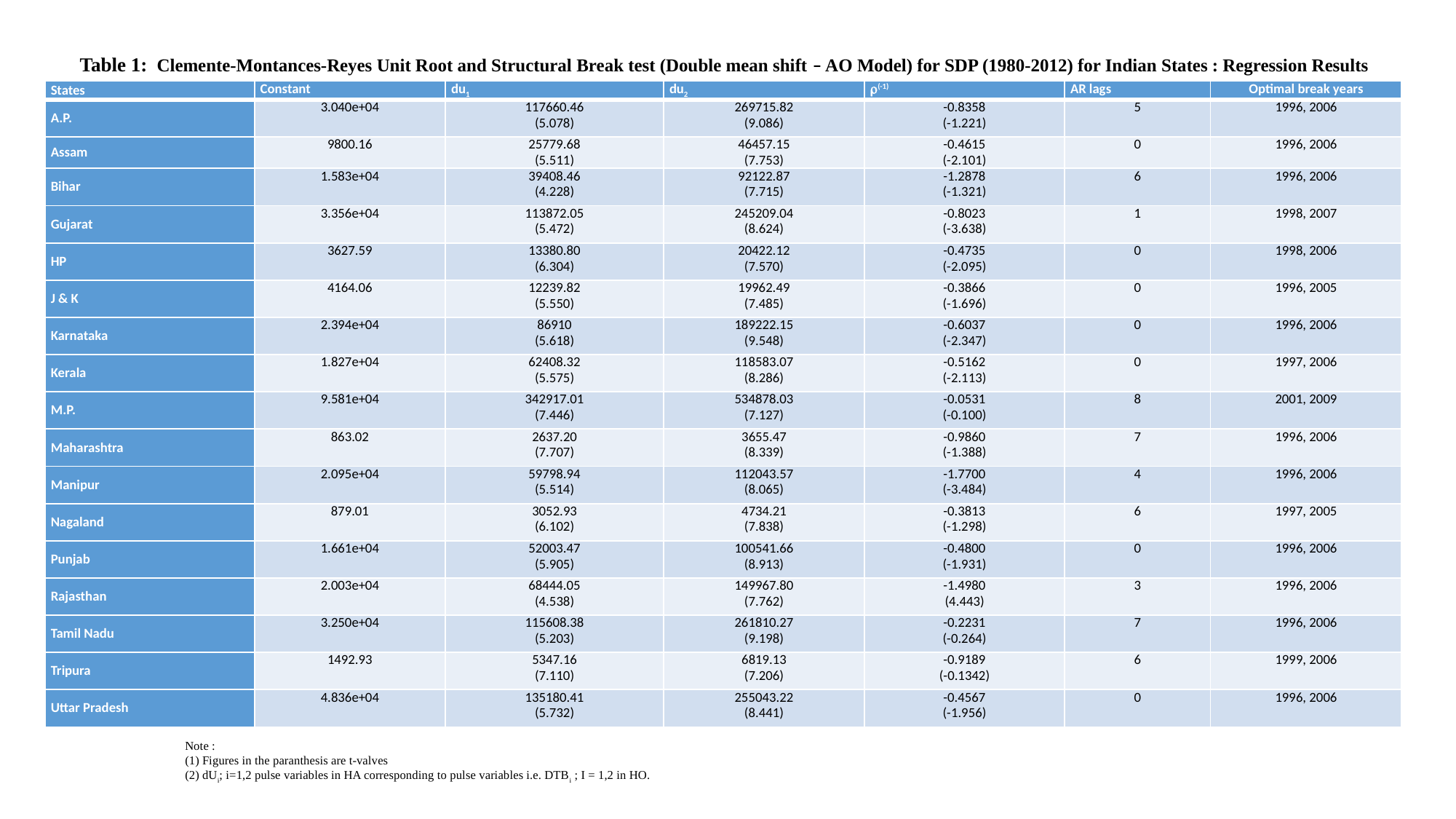

Table 1:  Clemente-Montances-Reyes Unit Root and Structural Break test (Double mean shift – AO Model) for SDP (1980-2012) for Indian States : Regression Results
| States | Constant | du1 | du2 | ρ(-1) | AR lags | Optimal break years |
| --- | --- | --- | --- | --- | --- | --- |
| A.P. | 3.040e+04 | 117660.46 (5.078) | 269715.82 (9.086) | -0.8358 (-1.221) | 5 | 1996, 2006 |
| Assam | 9800.16 | 25779.68 (5.511) | 46457.15 (7.753) | -0.4615 (-2.101) | 0 | 1996, 2006 |
| Bihar | 1.583e+04 | 39408.46 (4.228) | 92122.87 (7.715) | -1.2878 (-1.321) | 6 | 1996, 2006 |
| Gujarat | 3.356e+04 | 113872.05 (5.472) | 245209.04 (8.624) | -0.8023 (-3.638) | 1 | 1998, 2007 |
| HP | 3627.59 | 13380.80 (6.304) | 20422.12 (7.570) | -0.4735 (-2.095) | 0 | 1998, 2006 |
| J & K | 4164.06 | 12239.82 (5.550) | 19962.49 (7.485) | -0.3866 (-1.696) | 0 | 1996, 2005 |
| Karnataka | 2.394e+04 | 86910 (5.618) | 189222.15 (9.548) | -0.6037 (-2.347) | 0 | 1996, 2006 |
| Kerala | 1.827e+04 | 62408.32 (5.575) | 118583.07 (8.286) | -0.5162 (-2.113) | 0 | 1997, 2006 |
| M.P. | 9.581e+04 | 342917.01 (7.446) | 534878.03 (7.127) | -0.0531 (-0.100) | 8 | 2001, 2009 |
| Maharashtra | 863.02 | 2637.20 (7.707) | 3655.47 (8.339) | -0.9860 (-1.388) | 7 | 1996, 2006 |
| Manipur | 2.095e+04 | 59798.94 (5.514) | 112043.57 (8.065) | -1.7700 (-3.484) | 4 | 1996, 2006 |
| Nagaland | 879.01 | 3052.93 (6.102) | 4734.21 (7.838) | -0.3813 (-1.298) | 6 | 1997, 2005 |
| Punjab | 1.661e+04 | 52003.47 (5.905) | 100541.66 (8.913) | -0.4800 (-1.931) | 0 | 1996, 2006 |
| Rajasthan | 2.003e+04 | 68444.05 (4.538) | 149967.80 (7.762) | -1.4980 (4.443) | 3 | 1996, 2006 |
| Tamil Nadu | 3.250e+04 | 115608.38 (5.203) | 261810.27 (9.198) | -0.2231 (-0.264) | 7 | 1996, 2006 |
| Tripura | 1492.93 | 5347.16 (7.110) | 6819.13 (7.206) | -0.9189 (-0.1342) | 6 | 1999, 2006 |
| Uttar Pradesh | 4.836e+04 | 135180.41 (5.732) | 255043.22 (8.441) | -0.4567 (-1.956) | 0 | 1996, 2006 |
Note :
(1) Figures in the paranthesis are t-valves
(2) dUi; i=1,2 pulse variables in HA corresponding to pulse variables i.e. DTBi ; I = 1,2 in HO.